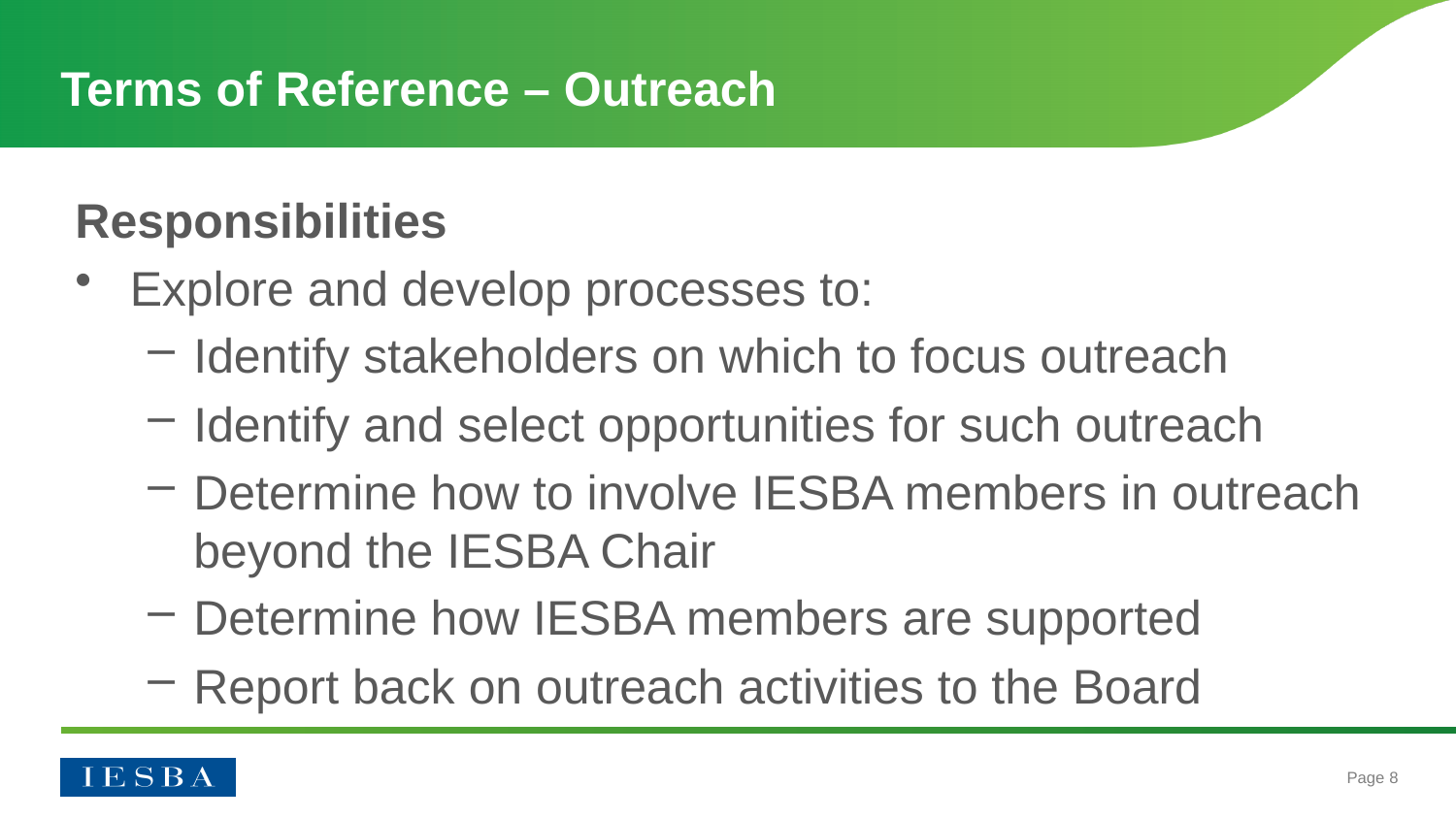

# Terms of Reference – Outreach
Responsibilities
Explore and develop processes to:
Identify stakeholders on which to focus outreach
Identify and select opportunities for such outreach
Determine how to involve IESBA members in outreach beyond the IESBA Chair
Determine how IESBA members are supported
Report back on outreach activities to the Board